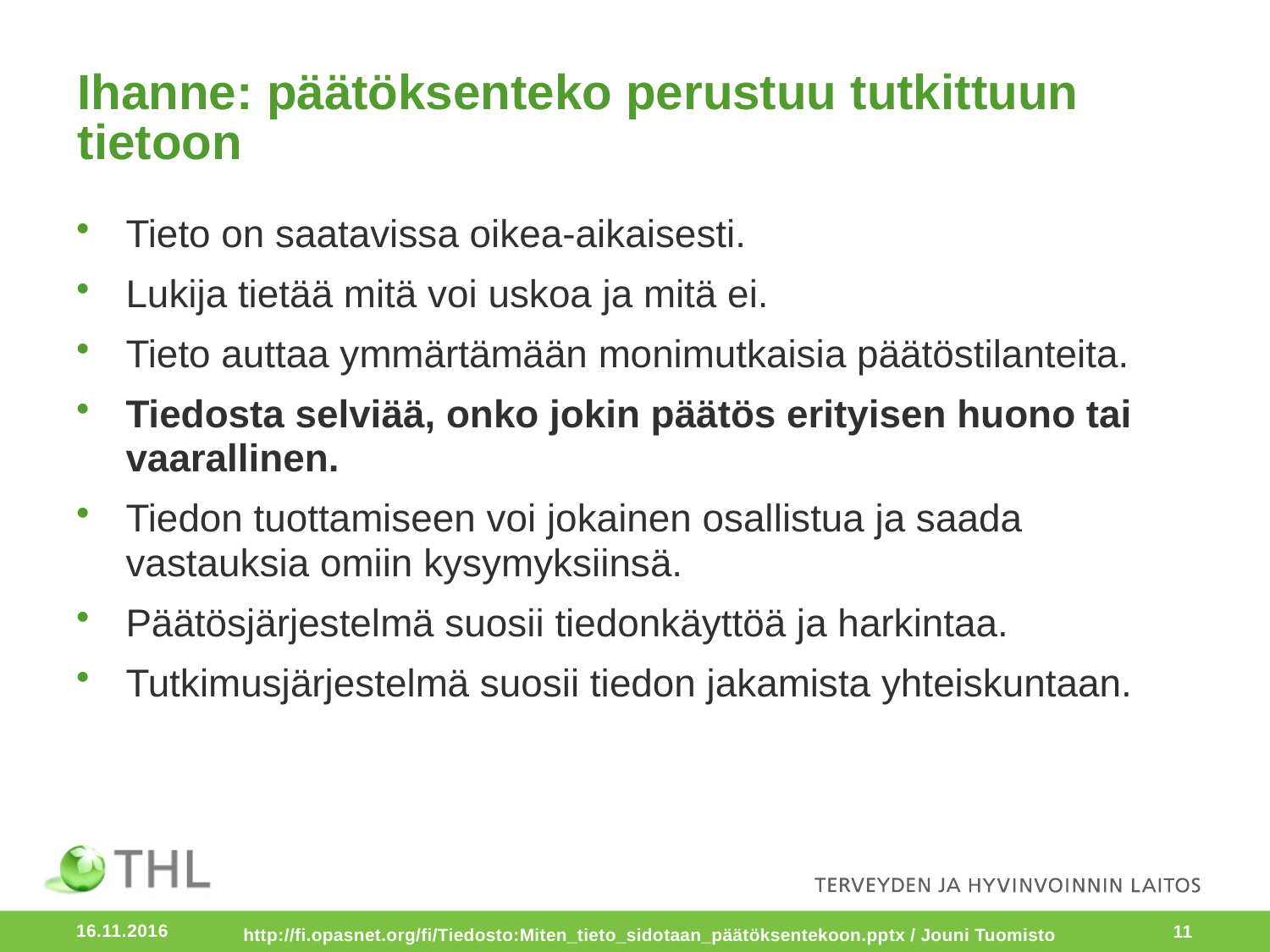

# Ihanne: päätöksenteko perustuu tutkittuun tietoon
Tieto on saatavissa oikea-aikaisesti.
Lukija tietää mitä voi uskoa ja mitä ei.
Tieto auttaa ymmärtämään monimutkaisia päätöstilanteita.
Tiedosta selviää, onko jokin päätös erityisen huono tai vaarallinen.
Tiedon tuottamiseen voi jokainen osallistua ja saada vastauksia omiin kysymyksiinsä.
Päätösjärjestelmä suosii tiedonkäyttöä ja harkintaa.
Tutkimusjärjestelmä suosii tiedon jakamista yhteiskuntaan.
16.11.2016
http://fi.opasnet.org/fi/Tiedosto:Miten_tieto_sidotaan_päätöksentekoon.pptx / Jouni Tuomisto
11